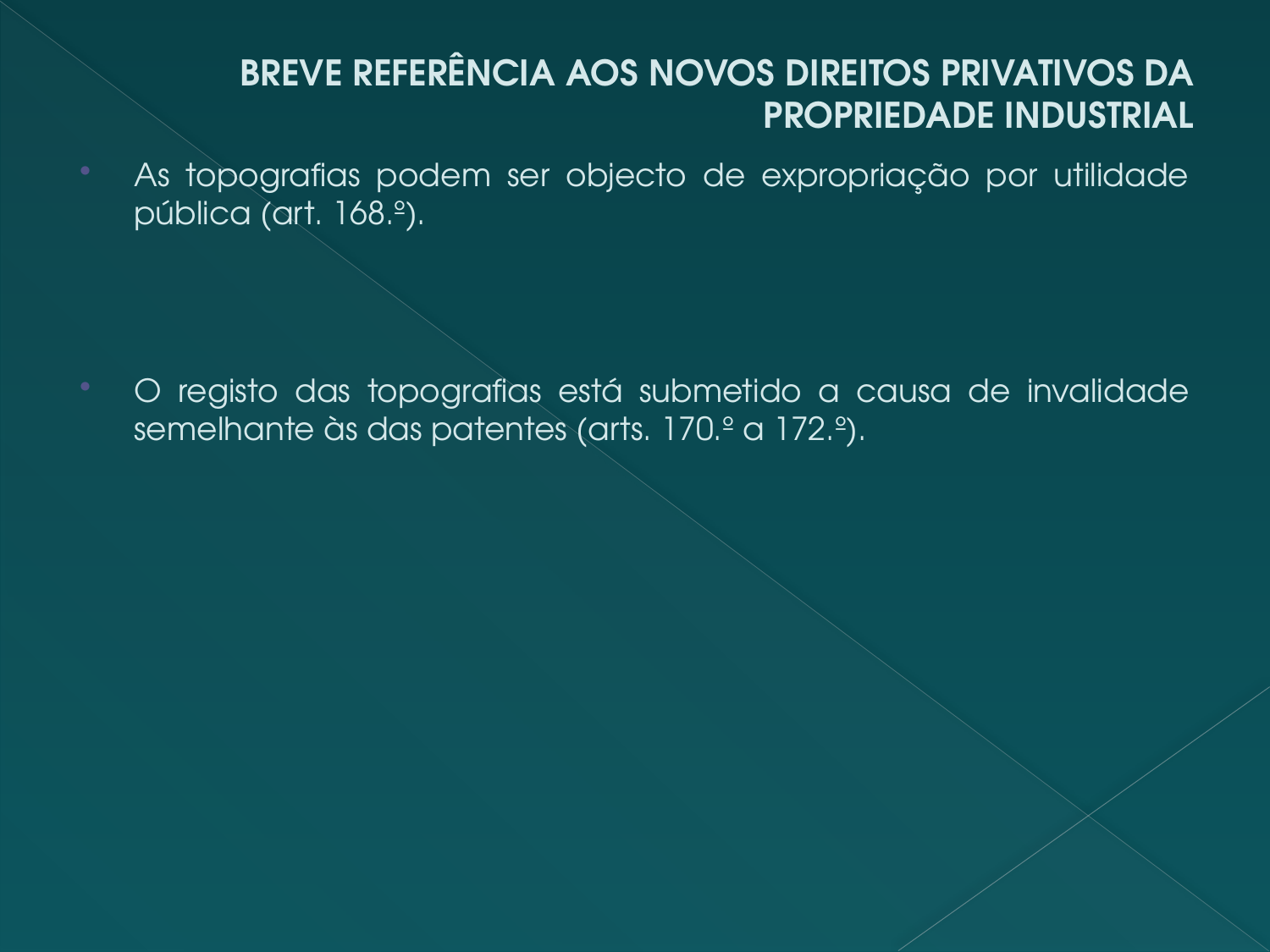

# BREVE REFERÊNCIA AOS NOVOS DIREITOS PRIVATIVOS DA PROPRIEDADE INDUSTRIAL
As topografias podem ser objecto de expropriação por utilidade pública (art. 168.º).

O registo das topografias está submetido a causa de invalidade semelhante às das patentes (arts. 170.º a 172.º).